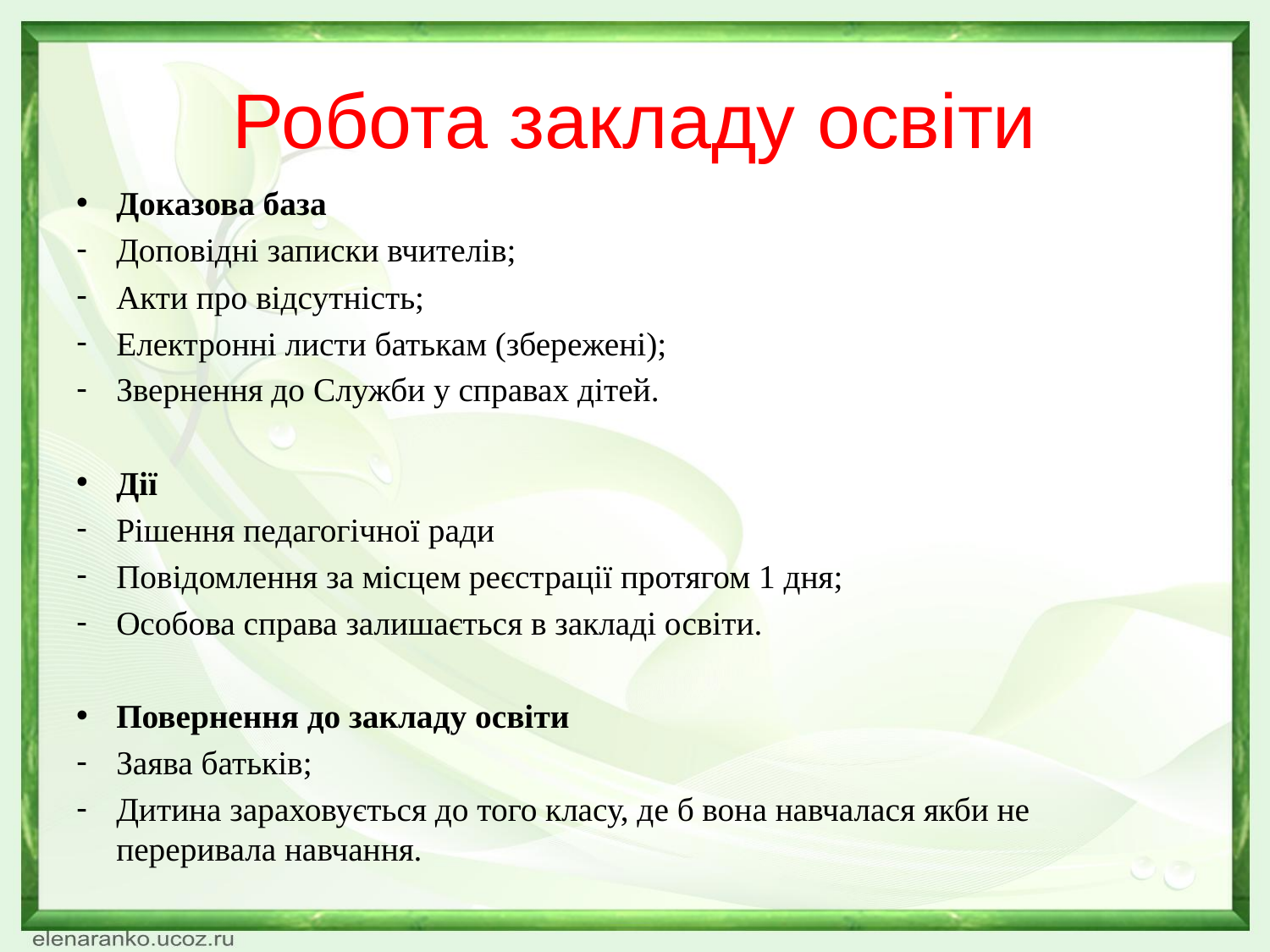

# Робота закладу освіти
Доказова база
Доповідні записки вчителів;
Акти про відсутність;
Електронні листи батькам (збережені);
Звернення до Служби у справах дітей.

Дії
Рішення педагогічної ради
Повідомлення за місцем реєстрації протягом 1 дня;
Особова справа залишається в закладі освіти.

Повернення до закладу освіти
Заява батьків;
Дитина зараховується до того класу, де б вона навчалася якби не переривала навчання.